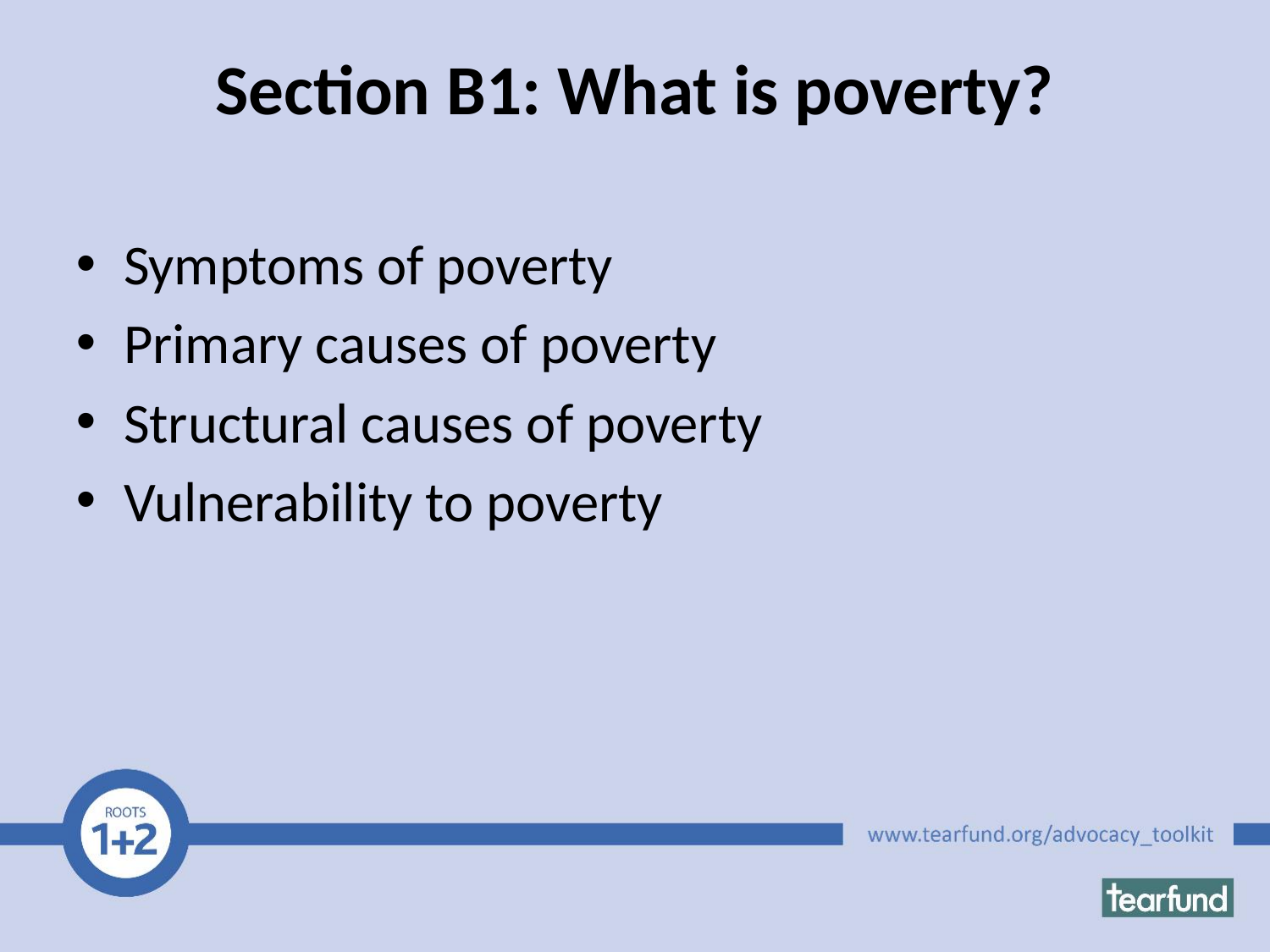

# Section B1: What is poverty?
Symptoms of poverty
Primary causes of poverty
Structural causes of poverty
Vulnerability to poverty